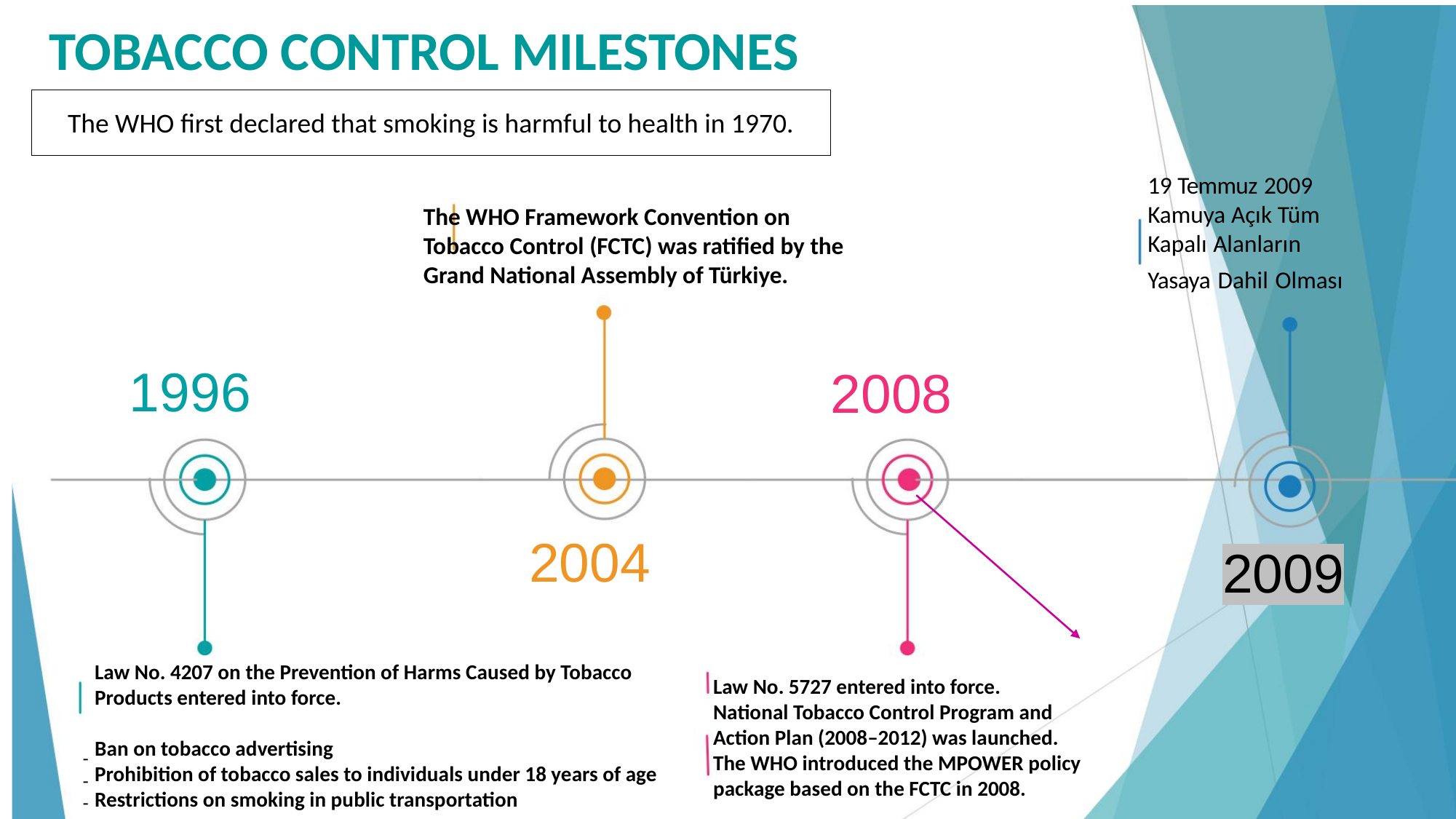

TOBACCO CONTROL MILESTONES
The WHO first declared that smoking is harmful to health in 1970.
19 Temmuz 2009
Kamuya Açık Tüm
Kapalı Alanların
The WHO Framework Convention on Tobacco Control (FCTC) was ratified by the Grand National Assembly of Türkiye.
Yasaya Dahil Olması
1996
2008
2004
2009
Law No. 4207 on the Prevention of Harms Caused by Tobacco Products entered into force.

Ban on tobacco advertising
Prohibition of tobacco sales to individuals under 18 years of age
Restrictions on smoking in public transportation
Law No. 5727 entered into force.
National Tobacco Control Program and Action Plan (2008–2012) was launched.
The WHO introduced the MPOWER policy package based on the FCTC in 2008.
-
-
-